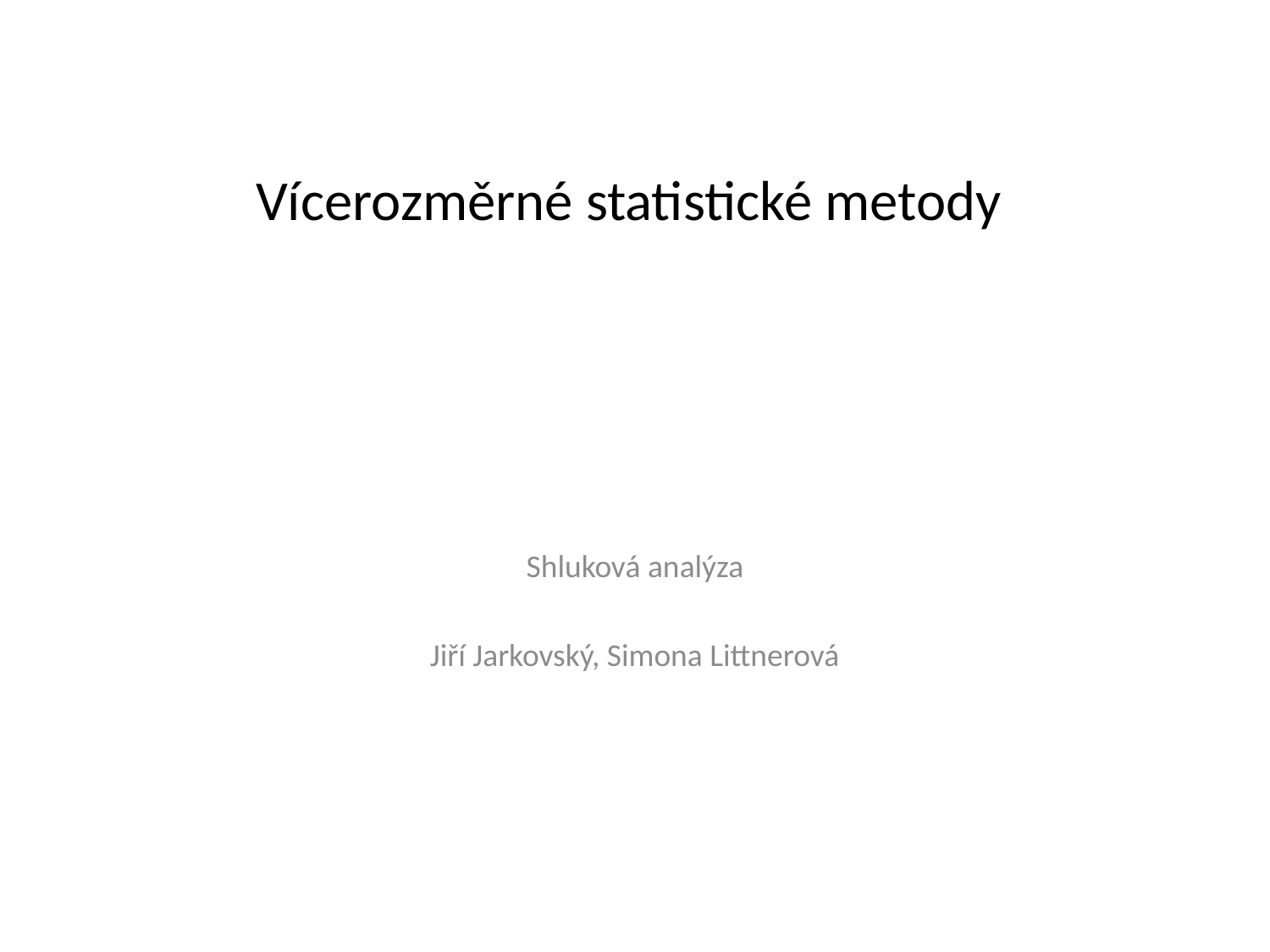

# Vícerozměrné statistické metody
Shluková analýza

Jiří Jarkovský, Simona Littnerová